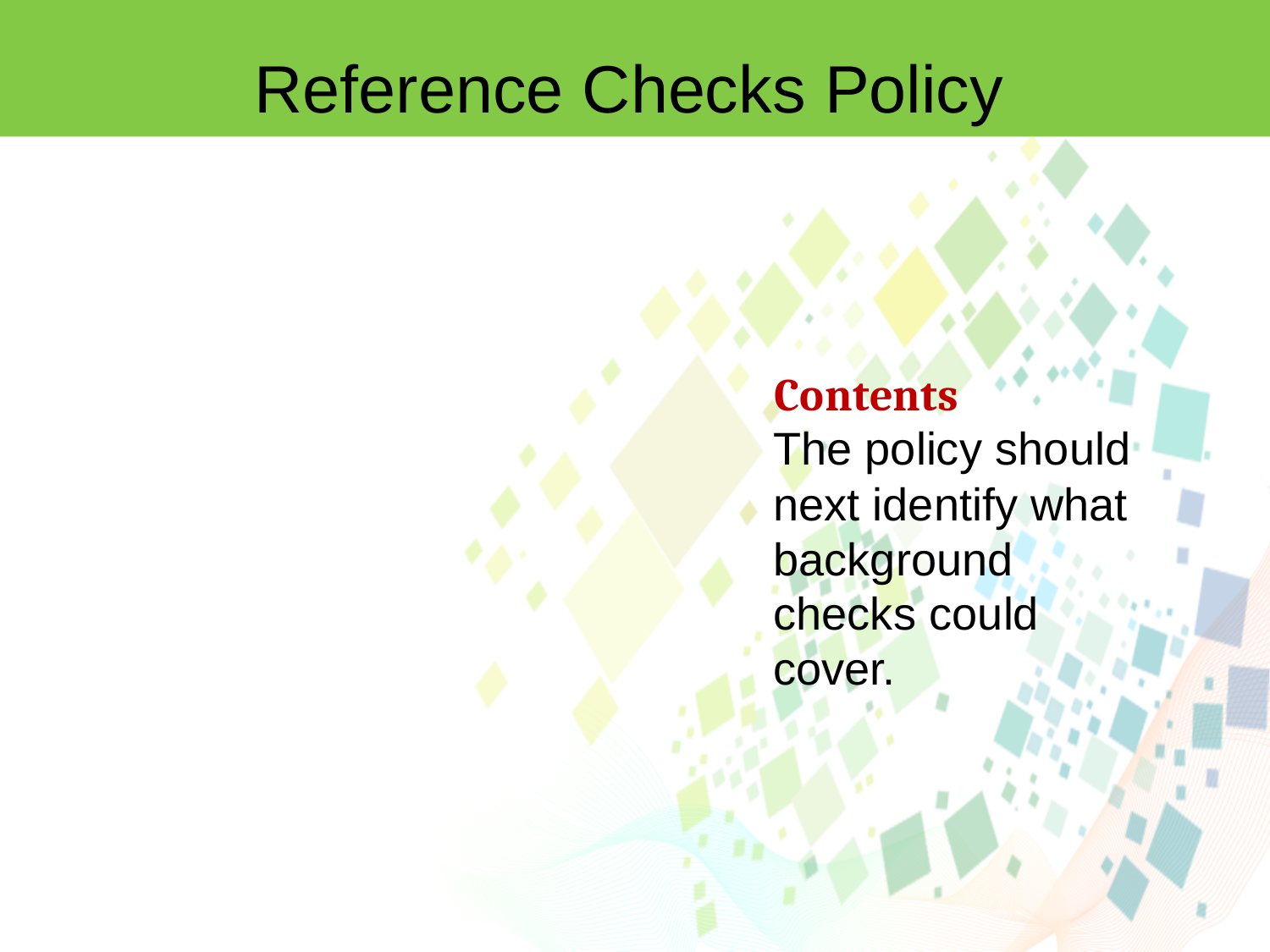

Reference Checks Policy
Contents
The policy should next identify what background checks could cover.